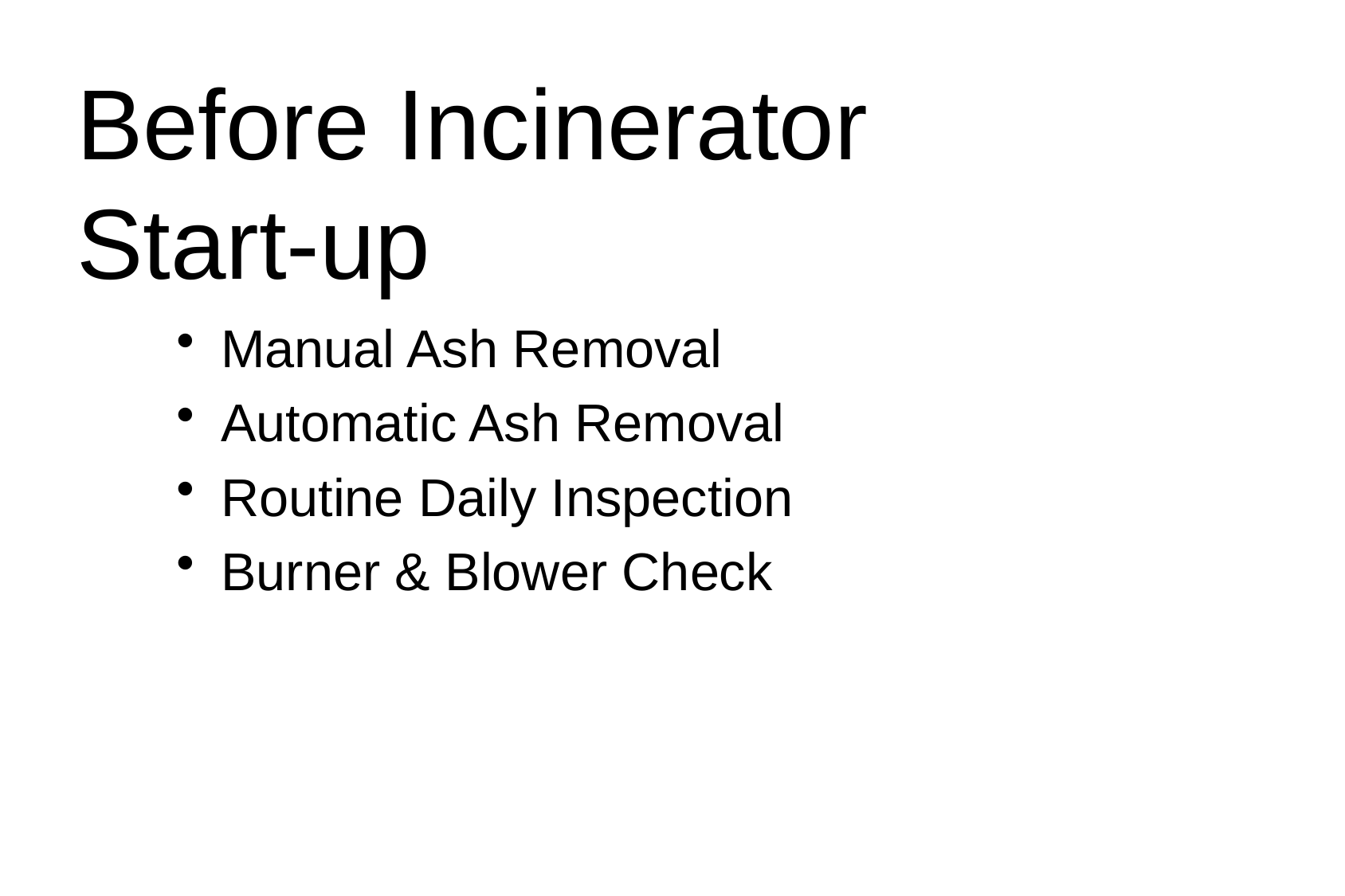

# Before Incinerator Start-up
Manual Ash Removal
Automatic Ash Removal
Routine Daily Inspection
Burner & Blower Check